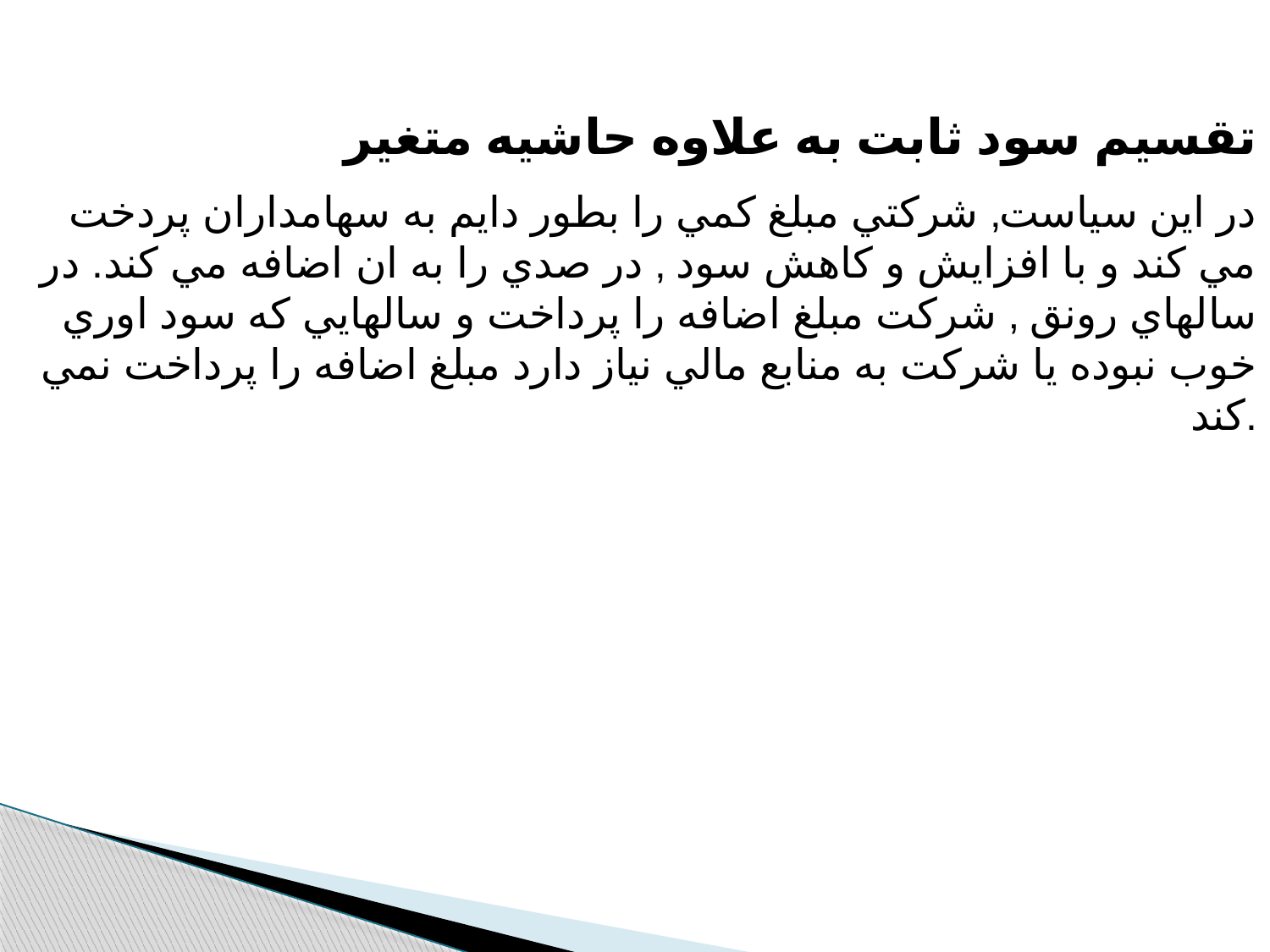

تقسيم سود ثابت به علاوه حاشيه متغير
در اين سياست‚ شركتي مبلغ كمي را بطور دايم به سهامداران پردخت  مي كند و با افزايش و كاهش سود ‚ در صدي را به ان اضافه مي كند. در سالهاي رونق ‚ شركت مبلغ اضافه را پرداخت و سالهايي كه سود اوري خوب نبوده يا شركت به منابع مالي نياز دارد مبلغ اضافه را پرداخت نمي كند.